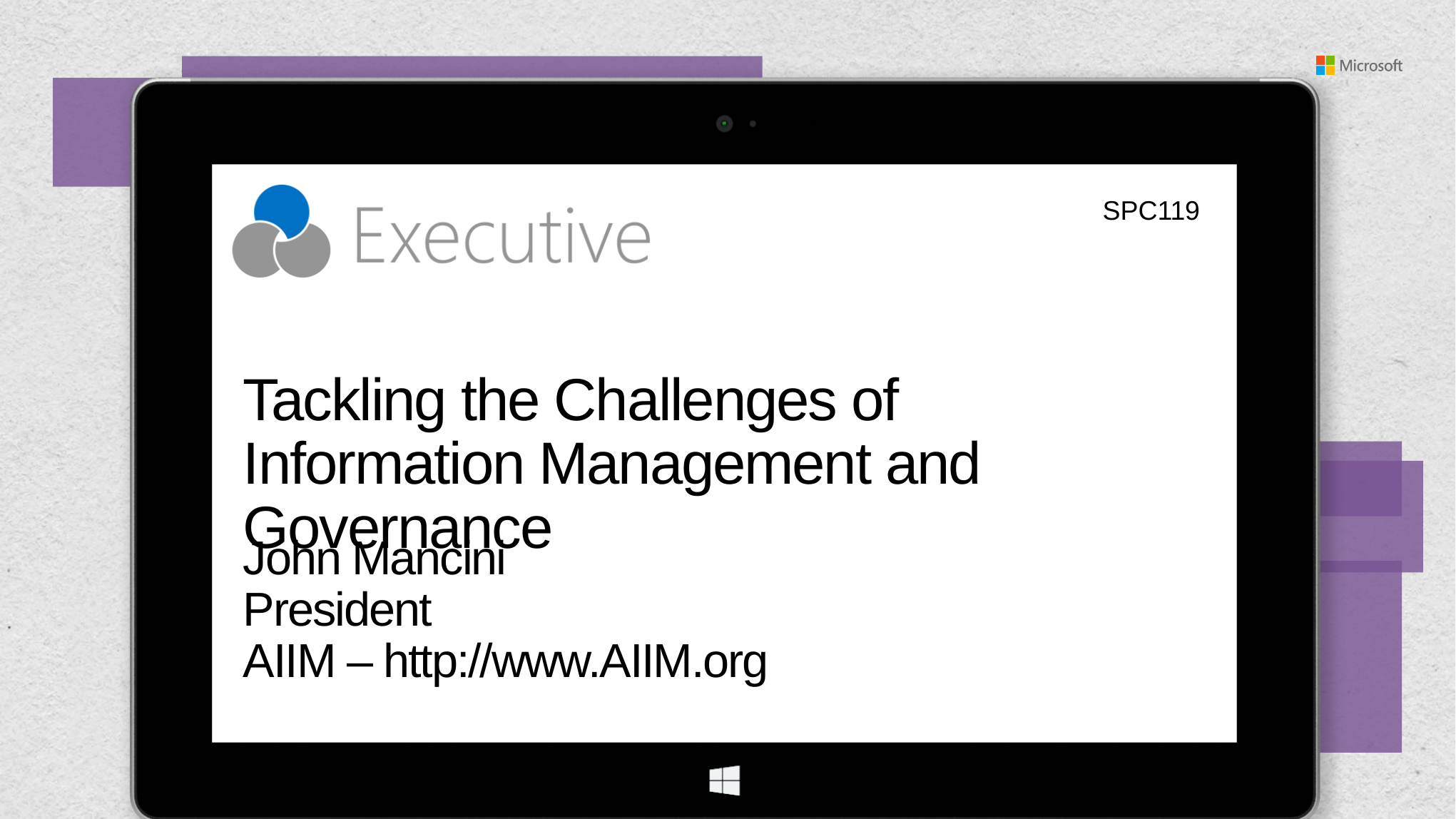

SPC119
# Tackling the Challenges of Information Management and Governance
John Mancini
President
AIIM – http://www.AIIM.org